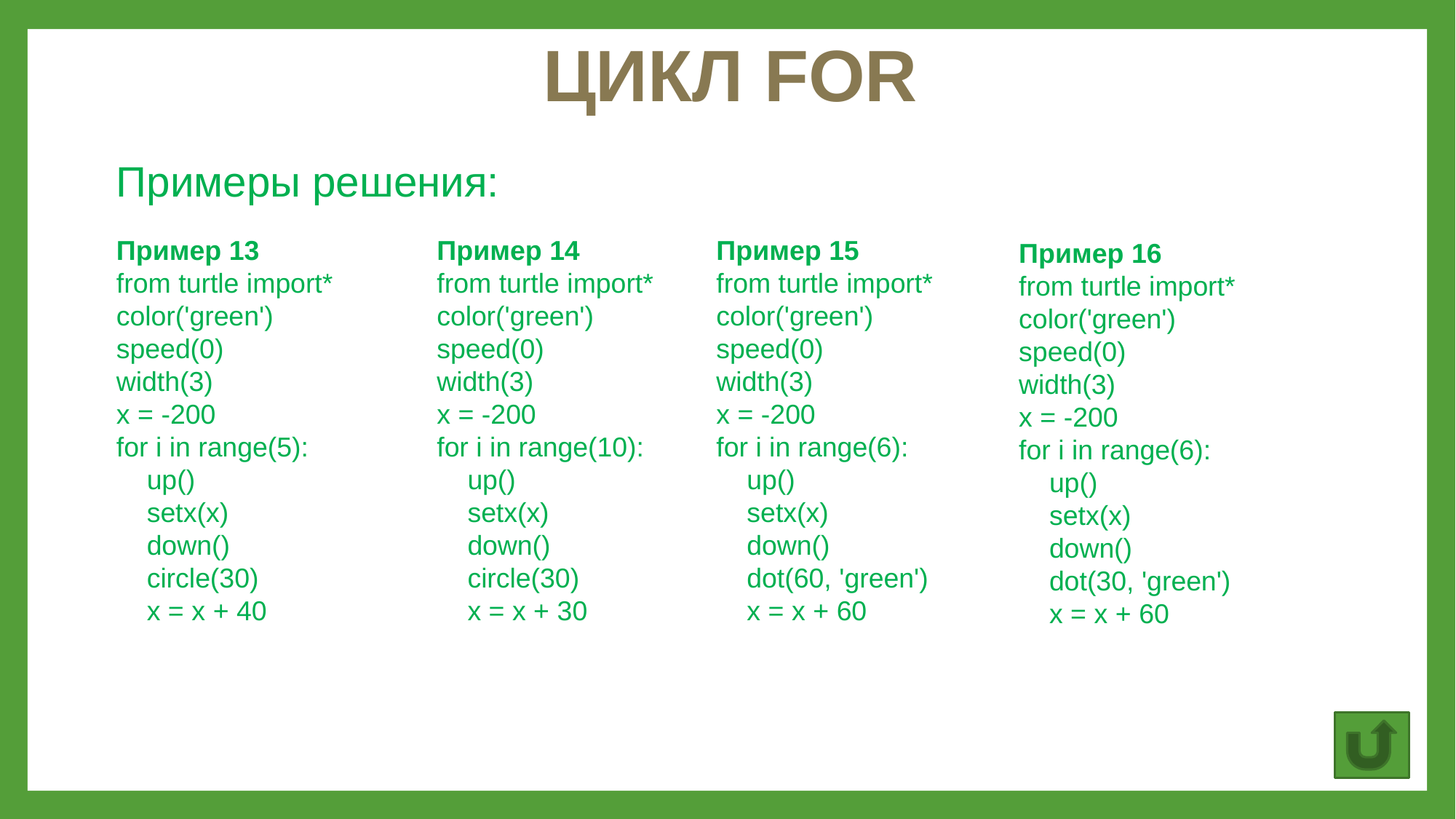

# ЦИКЛ FOR
Примеры решения:

Пример 13
from turtle import*
color('green')
speed(0)
width(3)
x = -200
for i in range(5):
    up()
    setx(x)
    down()
    circle(30)
    x = x + 40
Пример 14
from turtle import*
color('green')
speed(0)
width(3)
x = -200
for i in range(10):
    up()
    setx(x)
    down()
    circle(30)
    x = x + 30
Пример 15
from turtle import*
color('green')
speed(0)
width(3)
x = -200
for i in range(6):
    up()
    setx(x)
    down()
    dot(60, 'green')
    x = x + 60
Пример 16
from turtle import*
color('green')
speed(0)
width(3)
x = -200
for i in range(6):
    up()
    setx(x)
    down()
    dot(30, 'green')
    x = x + 60